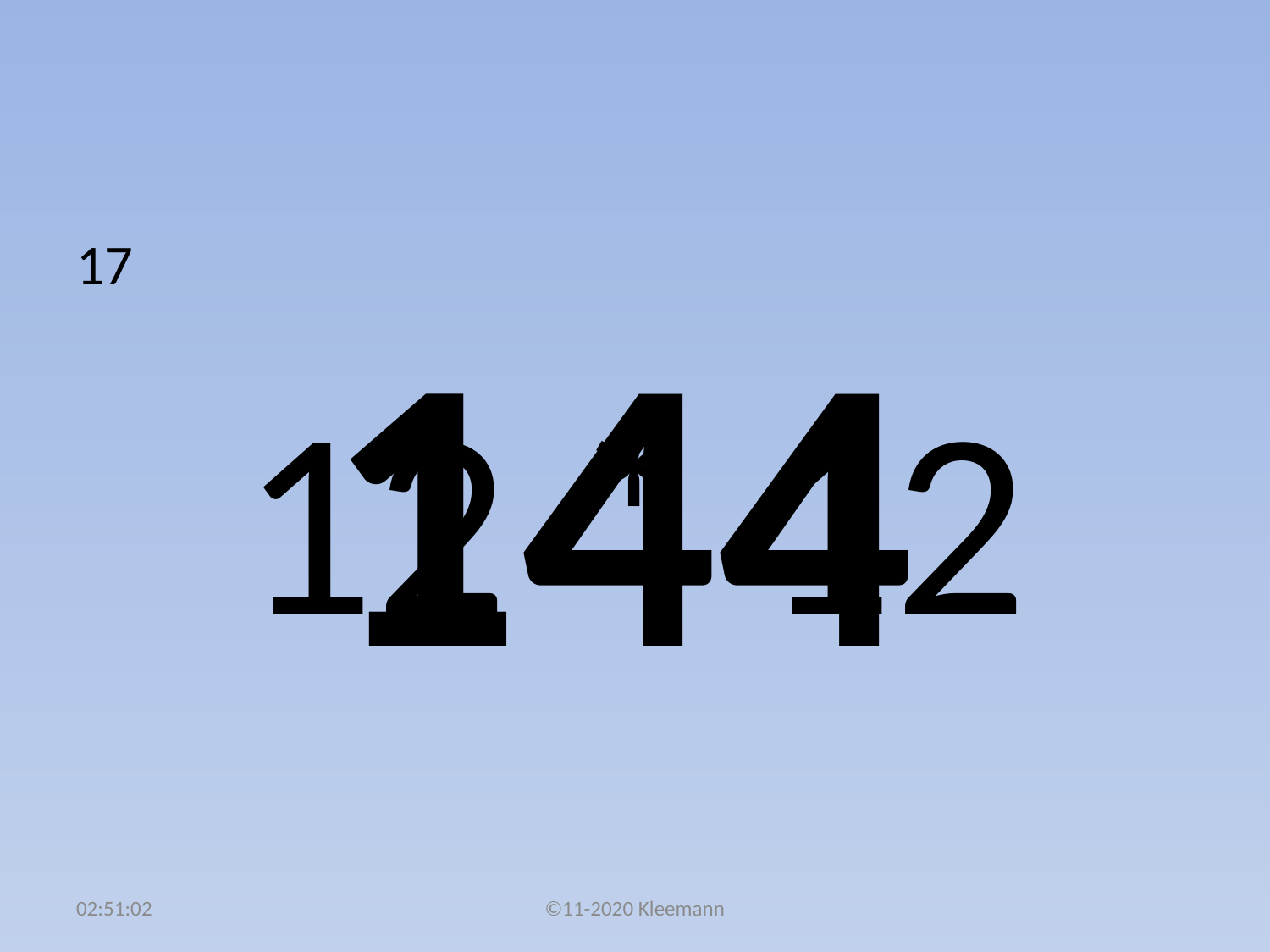

#
17
12 * 12
144
02:51:02
©11-2020 Kleemann